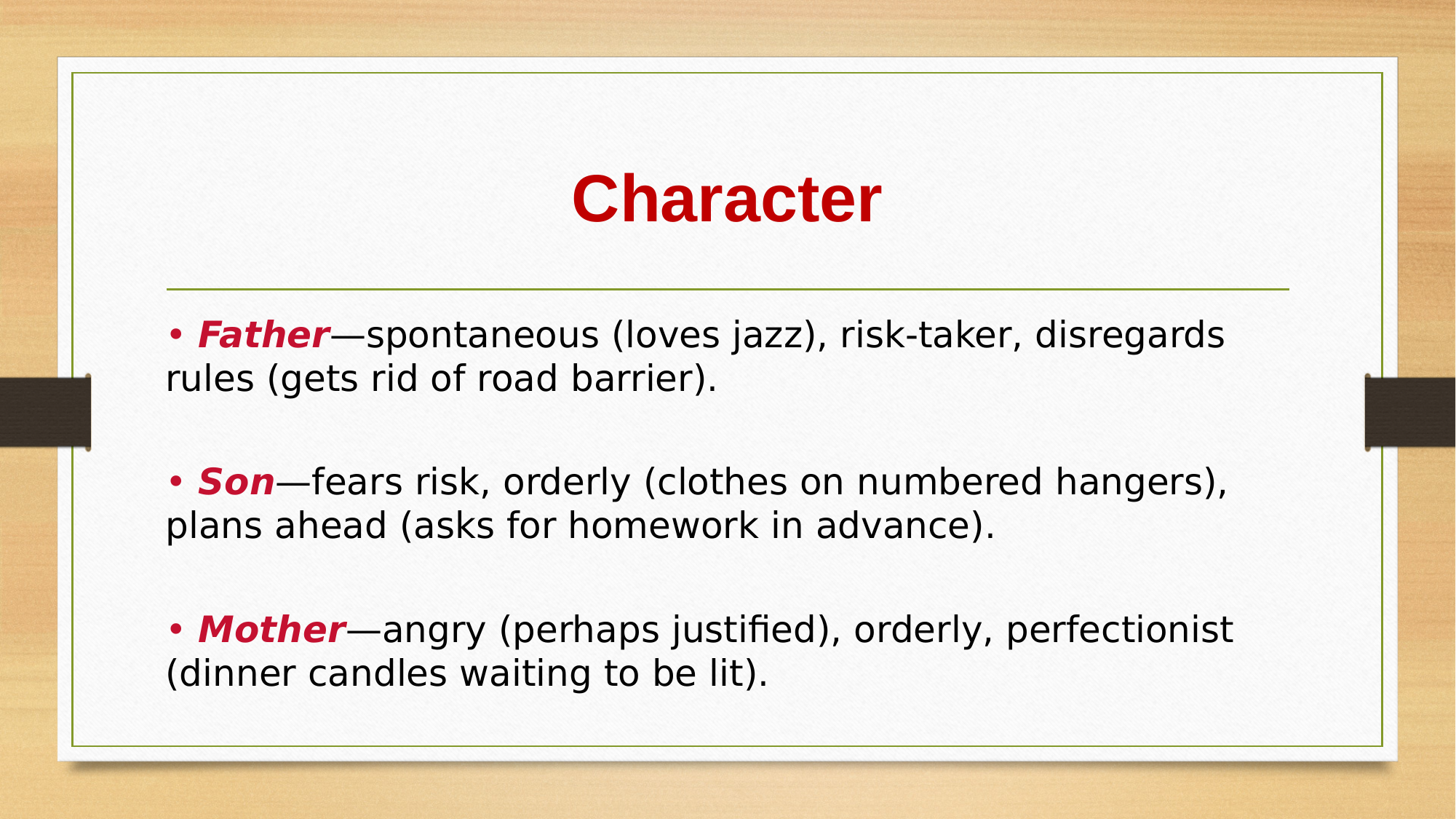

# Character
• Father—spontaneous (loves jazz), risk-taker, disregards rules (gets rid of road barrier).
• Son—fears risk, orderly (clothes on numbered hangers), plans ahead (asks for homework in advance).
• Mother—angry (perhaps justified), orderly, perfectionist (dinner candles waiting to be lit).